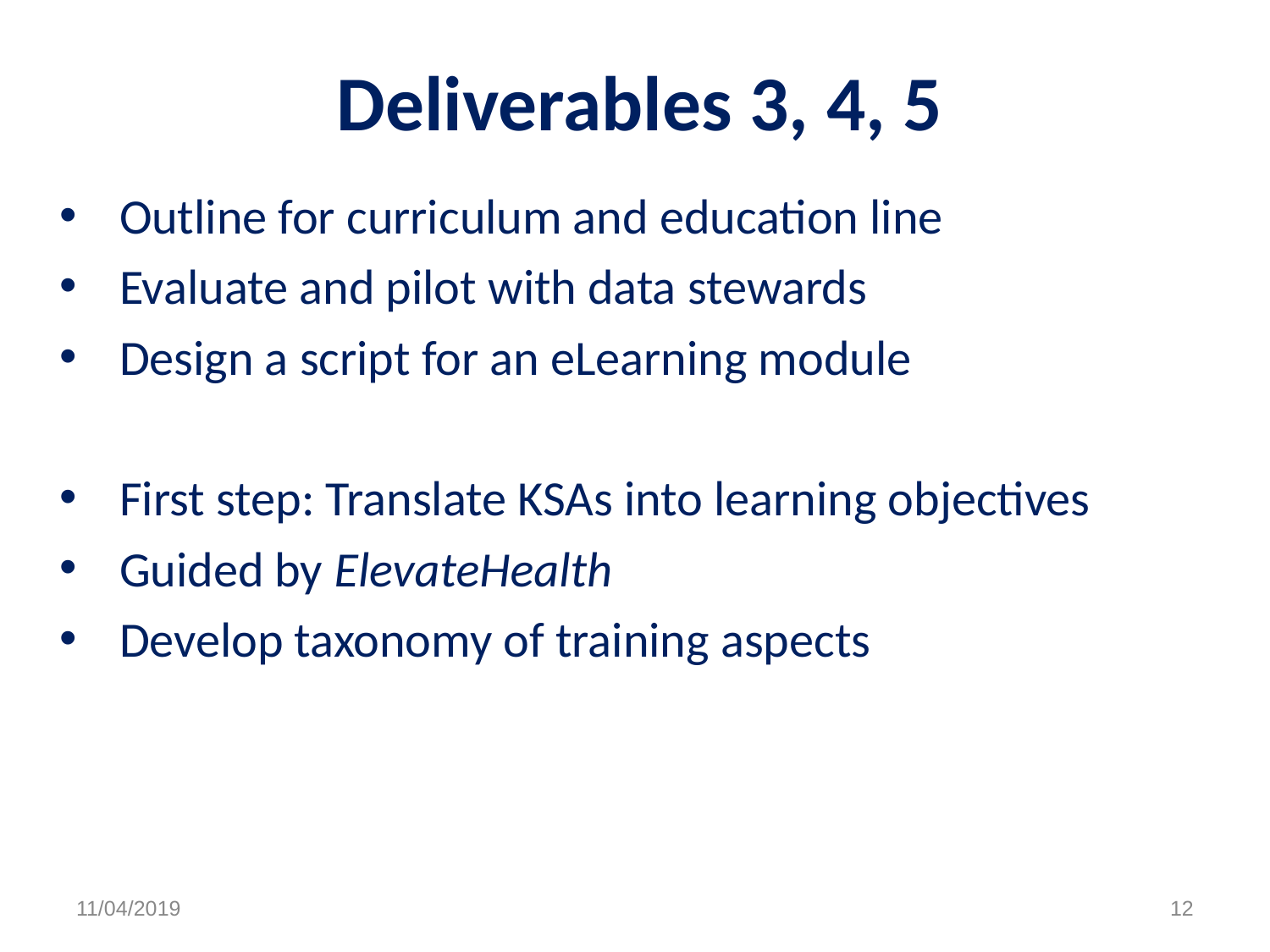

Deliverables 3, 4, 5
Outline for curriculum and education line
Evaluate and pilot with data stewards
Design a script for an eLearning module

First step: Translate KSAs into learning objectives
Guided by ElevateHealth
Develop taxonomy of training aspects

11/04/2019
12